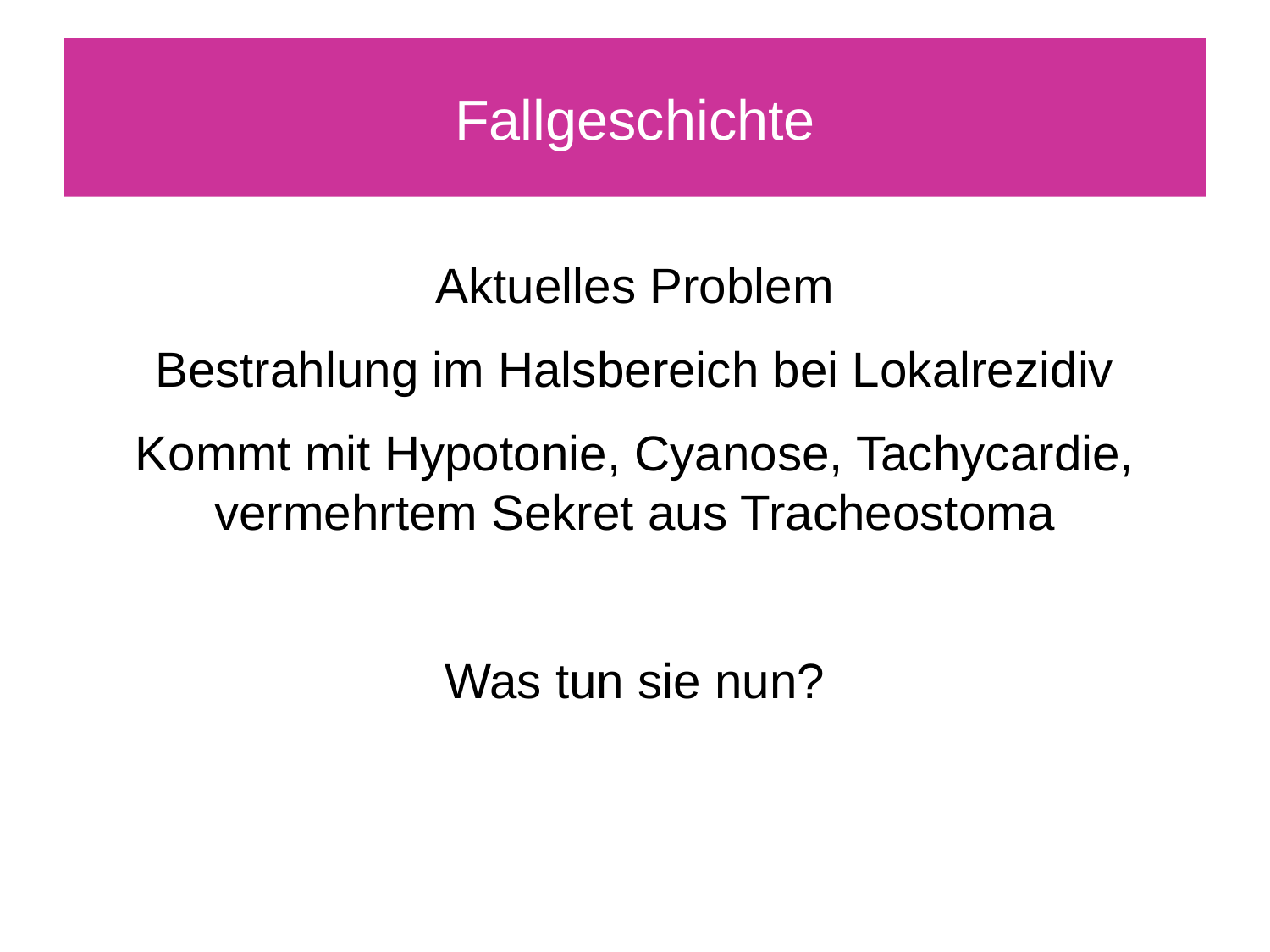

# Fallgeschichte
Aktuelles Problem
Bestrahlung im Halsbereich bei Lokalrezidiv
Kommt mit Hypotonie, Cyanose, Tachycardie, vermehrtem Sekret aus Tracheostoma

Was tun sie nun?